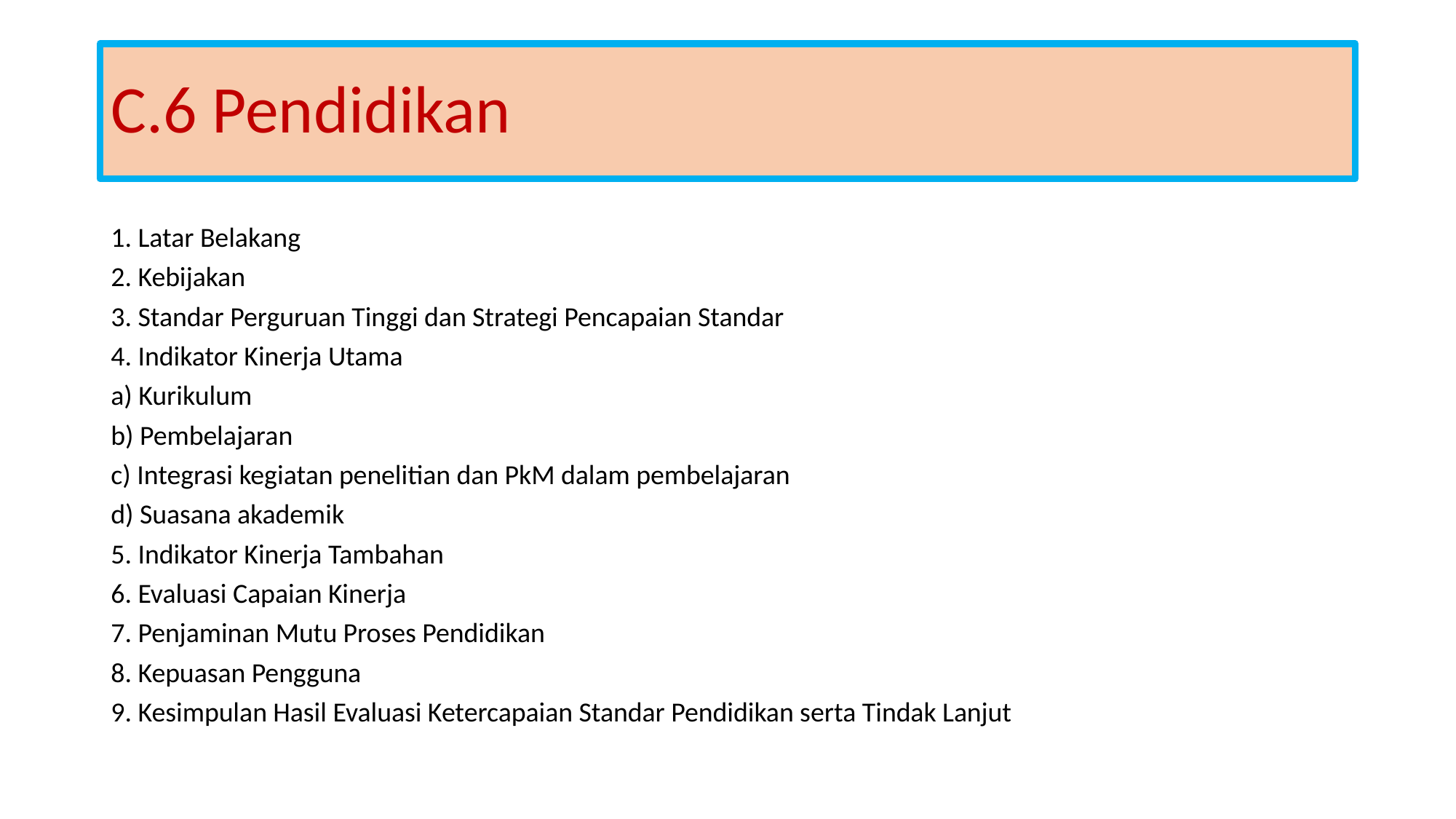

# C.6 Pendidikan
1. Latar Belakang
2. Kebijakan
3. Standar Perguruan Tinggi dan Strategi Pencapaian Standar
4. Indikator Kinerja Utama
a) Kurikulum
b) Pembelajaran
c) Integrasi kegiatan penelitian dan PkM dalam pembelajaran
d) Suasana akademik
5. Indikator Kinerja Tambahan
6. Evaluasi Capaian Kinerja
7. Penjaminan Mutu Proses Pendidikan
8. Kepuasan Pengguna
9. Kesimpulan Hasil Evaluasi Ketercapaian Standar Pendidikan serta Tindak Lanjut